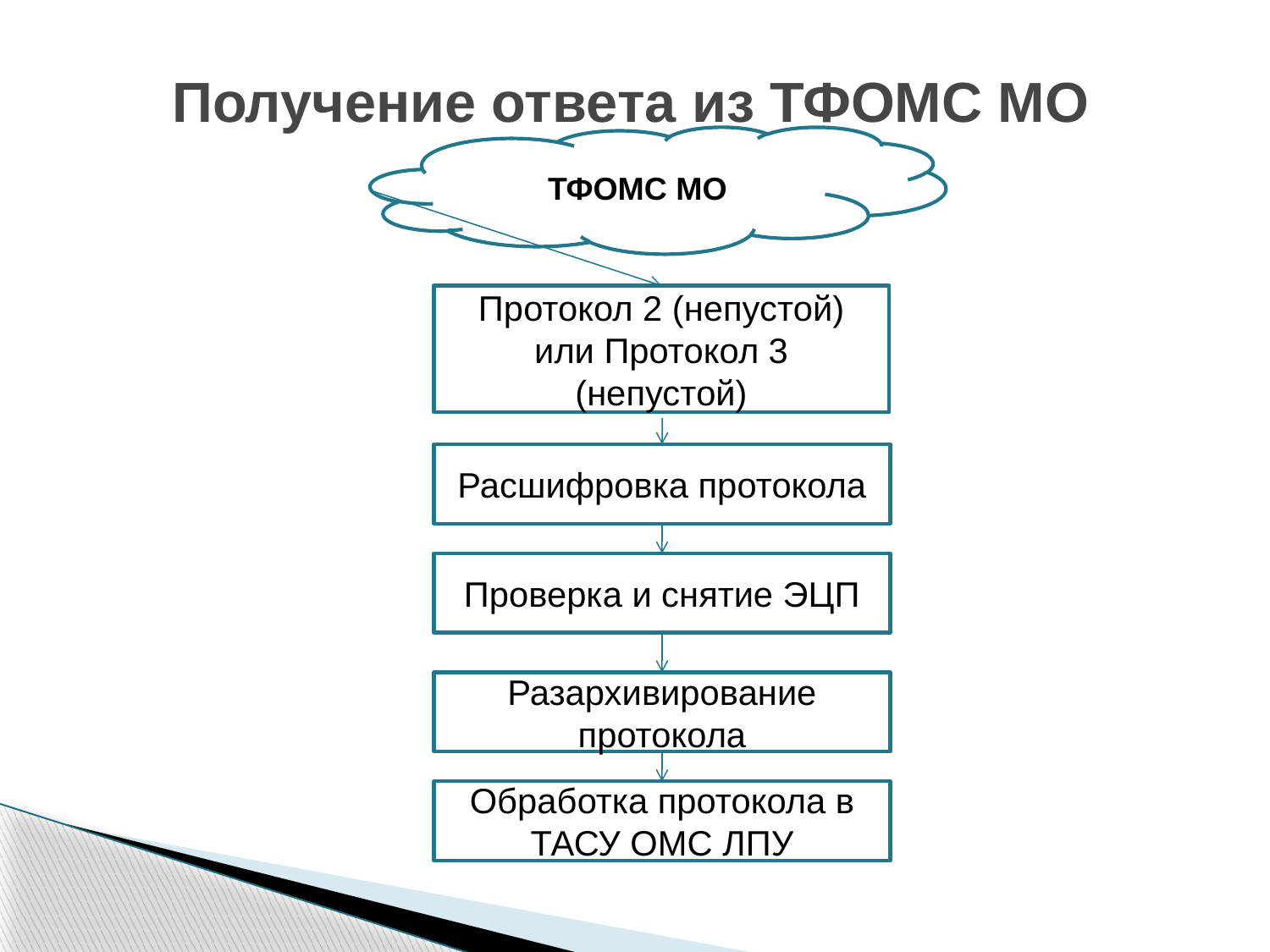

# Получение ответа из ТФОМС МО
ТФОМС МО
Протокол 2 (непустой) или Протокол 3 (непустой)
Расшифровка протокола
Проверка и снятие ЭЦП
Разархивирование протокола
Обработка протокола в ТАСУ ОМС ЛПУ